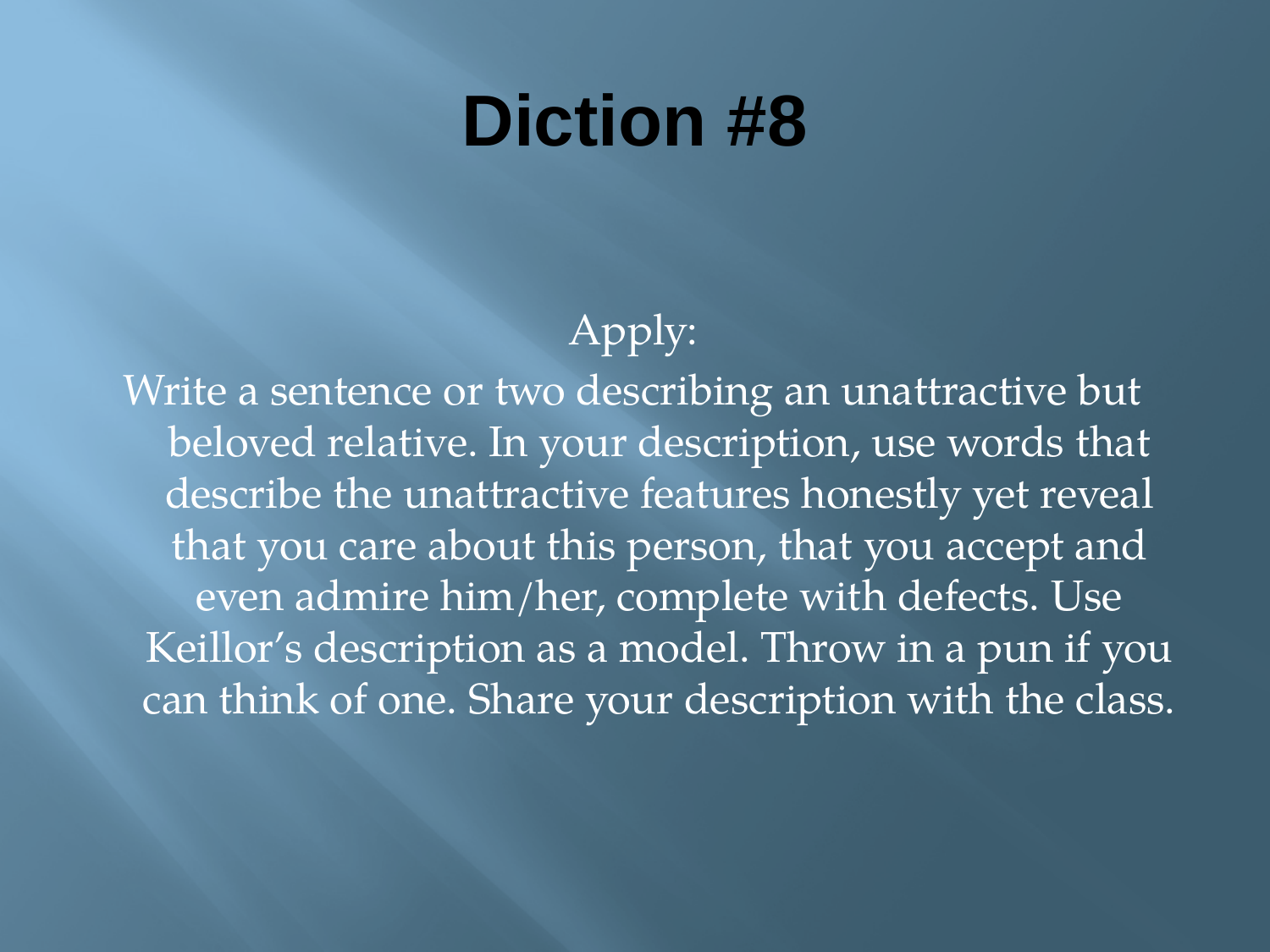

# Diction #8
Apply:
Write a sentence or two describing an unattractive but beloved relative. In your description, use words that describe the unattractive features honestly yet reveal that you care about this person, that you accept and even admire him/her, complete with defects. Use Keillor’s description as a model. Throw in a pun if you can think of one. Share your description with the class.